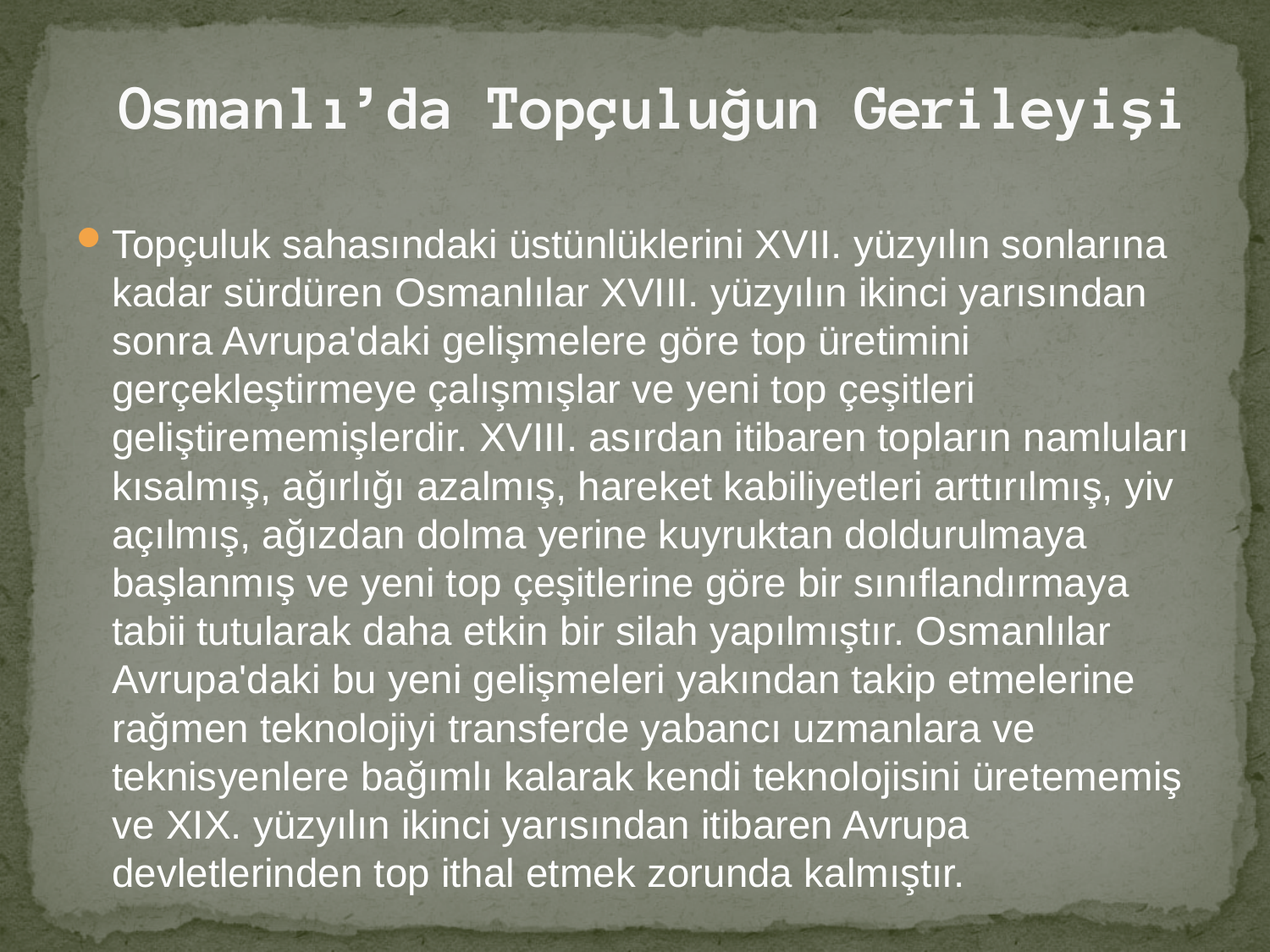

# Osmanlı’da Topçuluğun Gerileyişi
Topçuluk sahasındaki üstünlüklerini XVII. yüzyılın sonlarına kadar sürdüren Osmanlılar XVIII. yüzyılın ikinci yarısından sonra Avrupa'daki gelişmelere göre top üretimini gerçekleştirmeye çalışmışlar ve yeni top çeşitleri geliştirememişlerdir. XVIII. asırdan itibaren topların namluları kısalmış, ağırlığı azalmış, hareket kabiliyetleri arttırılmış, yiv açılmış, ağızdan dolma yerine kuyruktan doldurulmaya başlanmış ve yeni top çeşitlerine göre bir sınıflandırmaya tabii tutularak daha etkin bir silah yapılmıştır. Osmanlılar Avrupa'daki bu yeni gelişmeleri yakından takip etmelerine rağmen teknolojiyi transferde yabancı uzmanlara ve teknisyenlere bağımlı kalarak kendi teknolojisini üretememiş ve XIX. yüzyılın ikinci yarısından itibaren Avrupa devletlerinden top ithal etmek zorunda kalmıştır.